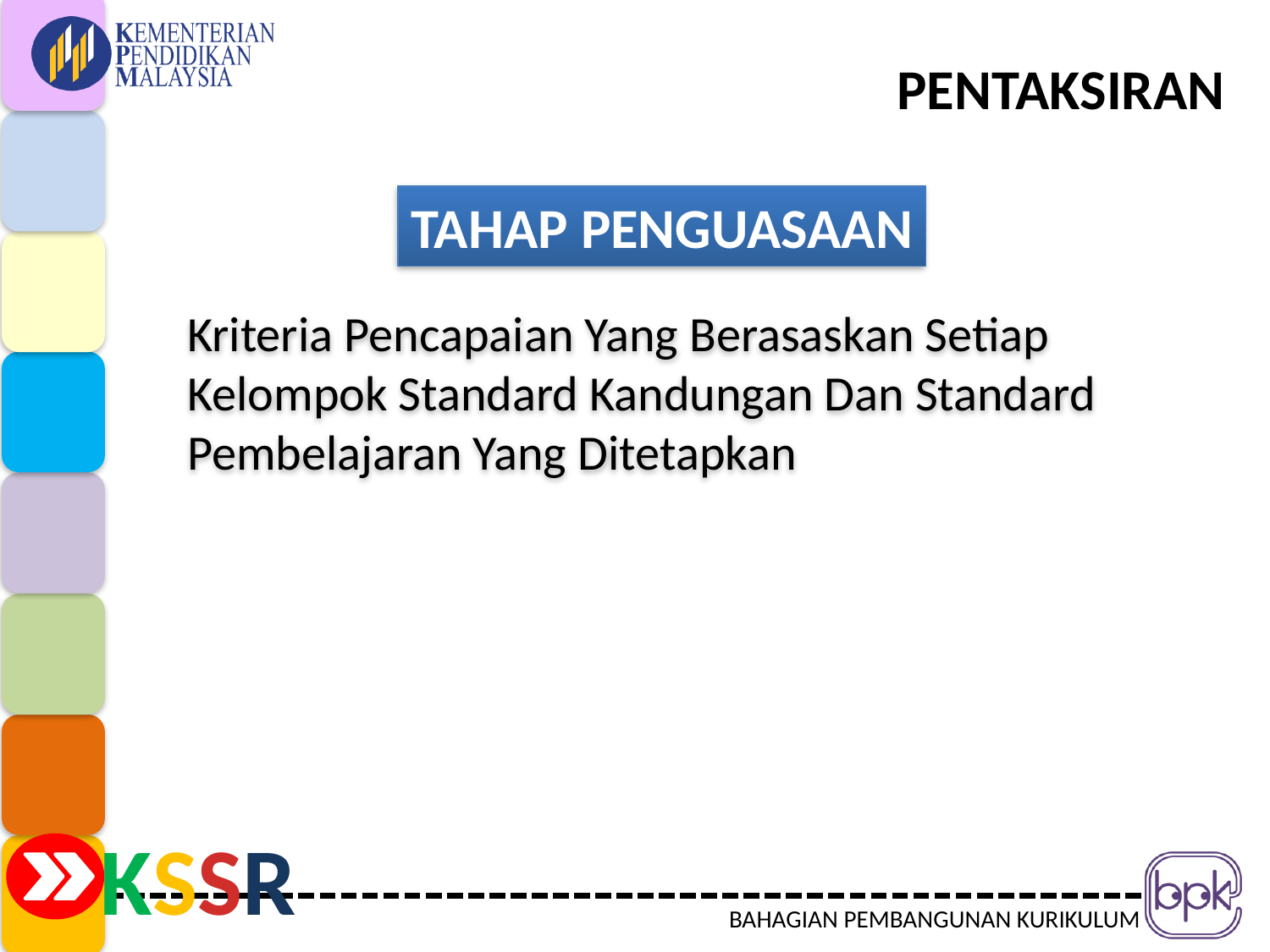

PENTAKSIRAN
TAHAP PENGUASAAN
Kriteria Pencapaian Yang Berasaskan Setiap Kelompok Standard Kandungan Dan Standard Pembelajaran Yang Ditetapkan